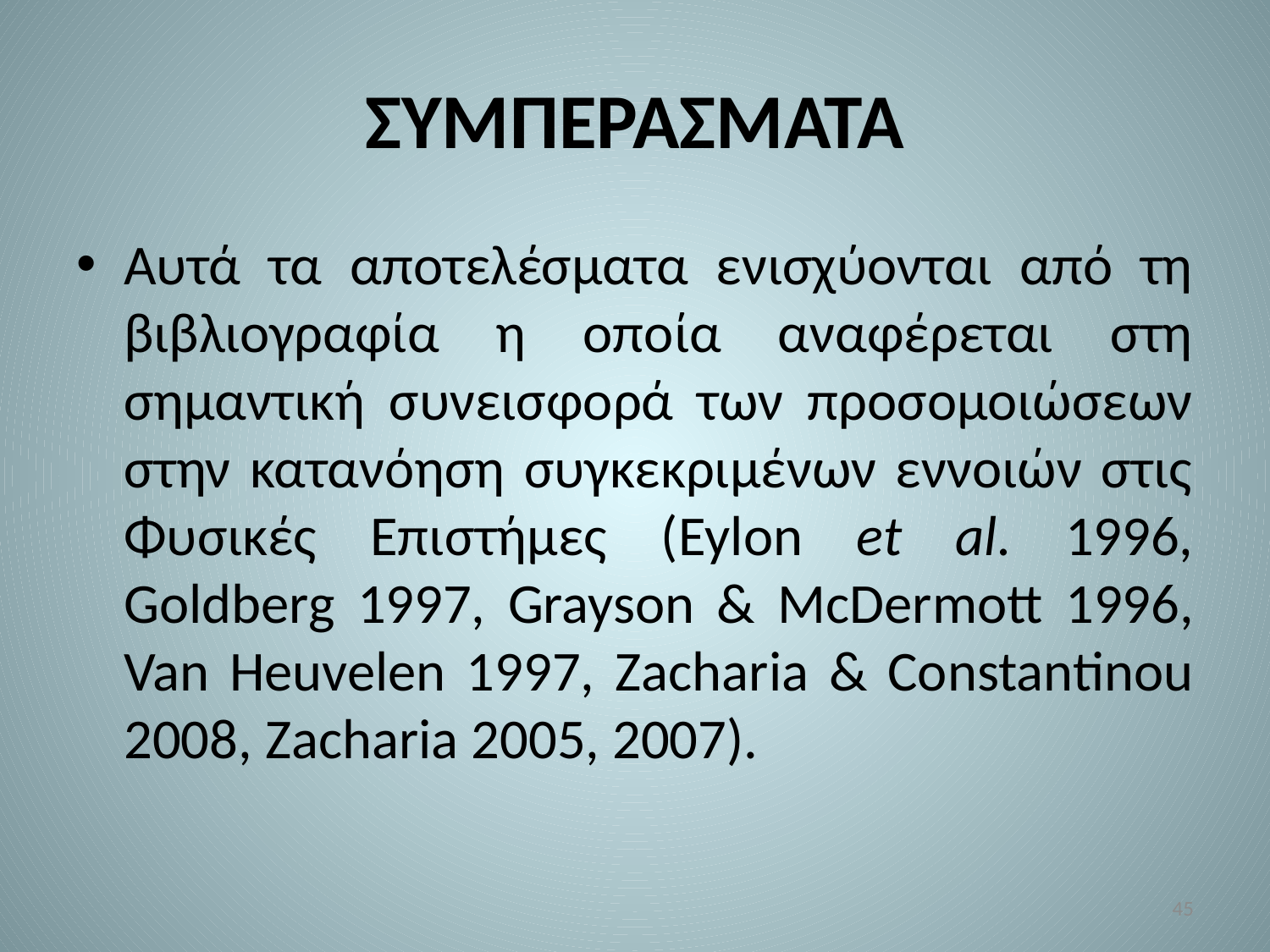

# ΣΥΜΠΕΡΑΣΜΑΤΑ
Αυτά τα αποτελέσματα ενισχύονται από τη βιβλιογραφία η οποία αναφέρεται στη σημαντική συνεισφορά των προσομοιώσεων στην κατανόηση συγκεκριμένων εννοιών στις Φυσικές Επιστήμες (Eylon et al. 1996, Goldberg 1997, Grayson & McDermott 1996, Van Heuvelen 1997, Zacharia & Constantinou 2008, Zacharia 2005, 2007).
45